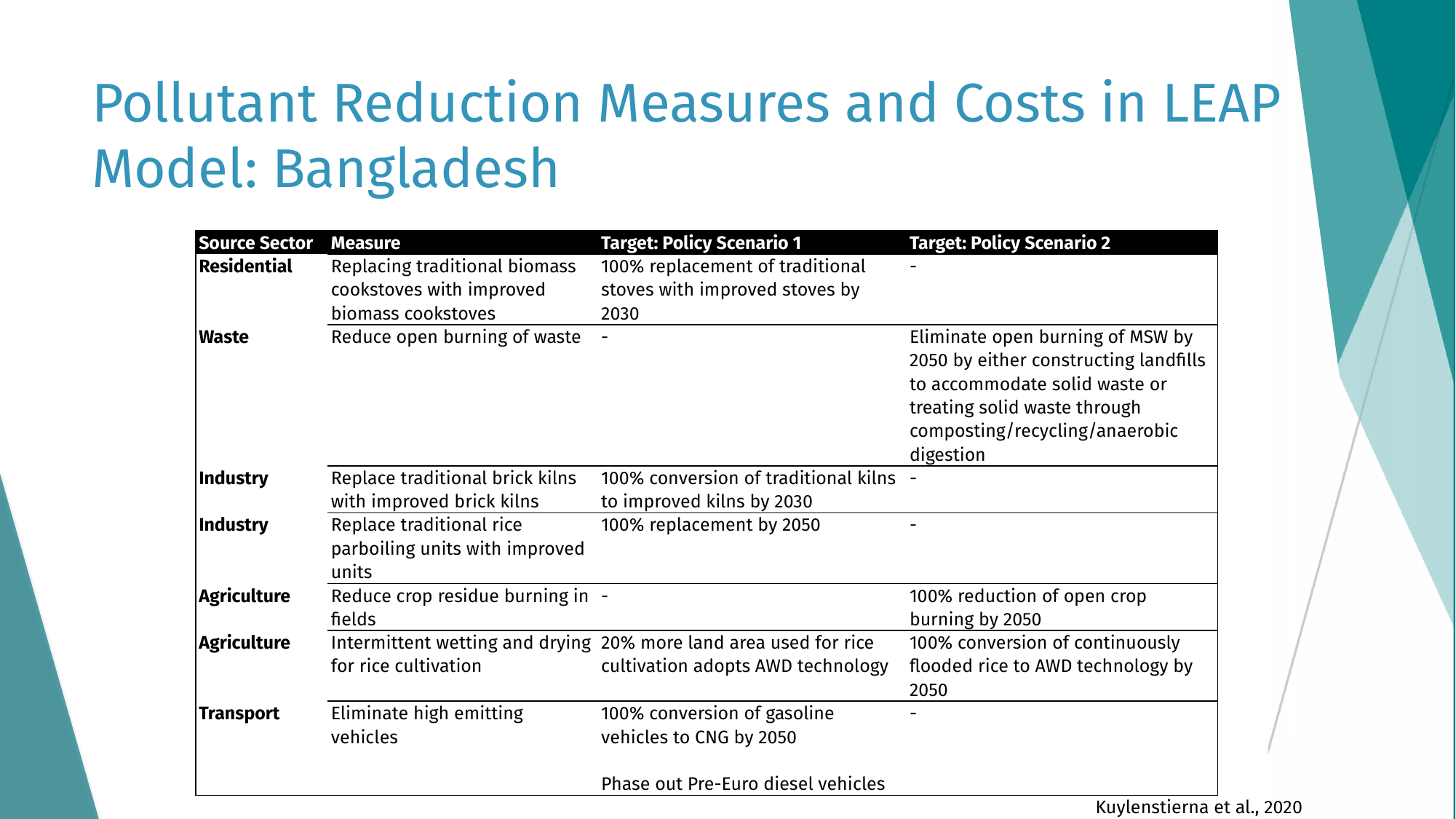

# Pollutant Reduction Measures and Costs in LEAP Model: Bangladesh
| Source Sector | Measure | Target: Policy Scenario 1 | Target: Policy Scenario 2 |
| --- | --- | --- | --- |
| Residential | Replacing traditional biomass cookstoves with improved biomass cookstoves | 100% replacement of traditional stoves with improved stoves by 2030 | - |
| Waste | Reduce open burning of waste | - | Eliminate open burning of MSW by 2050 by either constructing landfills to accommodate solid waste or treating solid waste through composting/recycling/anaerobic digestion |
| Industry | Replace traditional brick kilns with improved brick kilns | 100% conversion of traditional kilns to improved kilns by 2030 | - |
| Industry | Replace traditional rice parboiling units with improved units | 100% replacement by 2050 | - |
| Agriculture | Reduce crop residue burning in fields | - | 100% reduction of open crop burning by 2050 |
| Agriculture | Intermittent wetting and drying for rice cultivation | 20% more land area used for rice cultivation adopts AWD technology | 100% conversion of continuously flooded rice to AWD technology by 2050 |
| Transport | Eliminate high emitting vehicles | 100% conversion of gasoline vehicles to CNG by 2050   Phase out Pre-Euro diesel vehicles | - |
12
Kuylenstierna et al., 2020